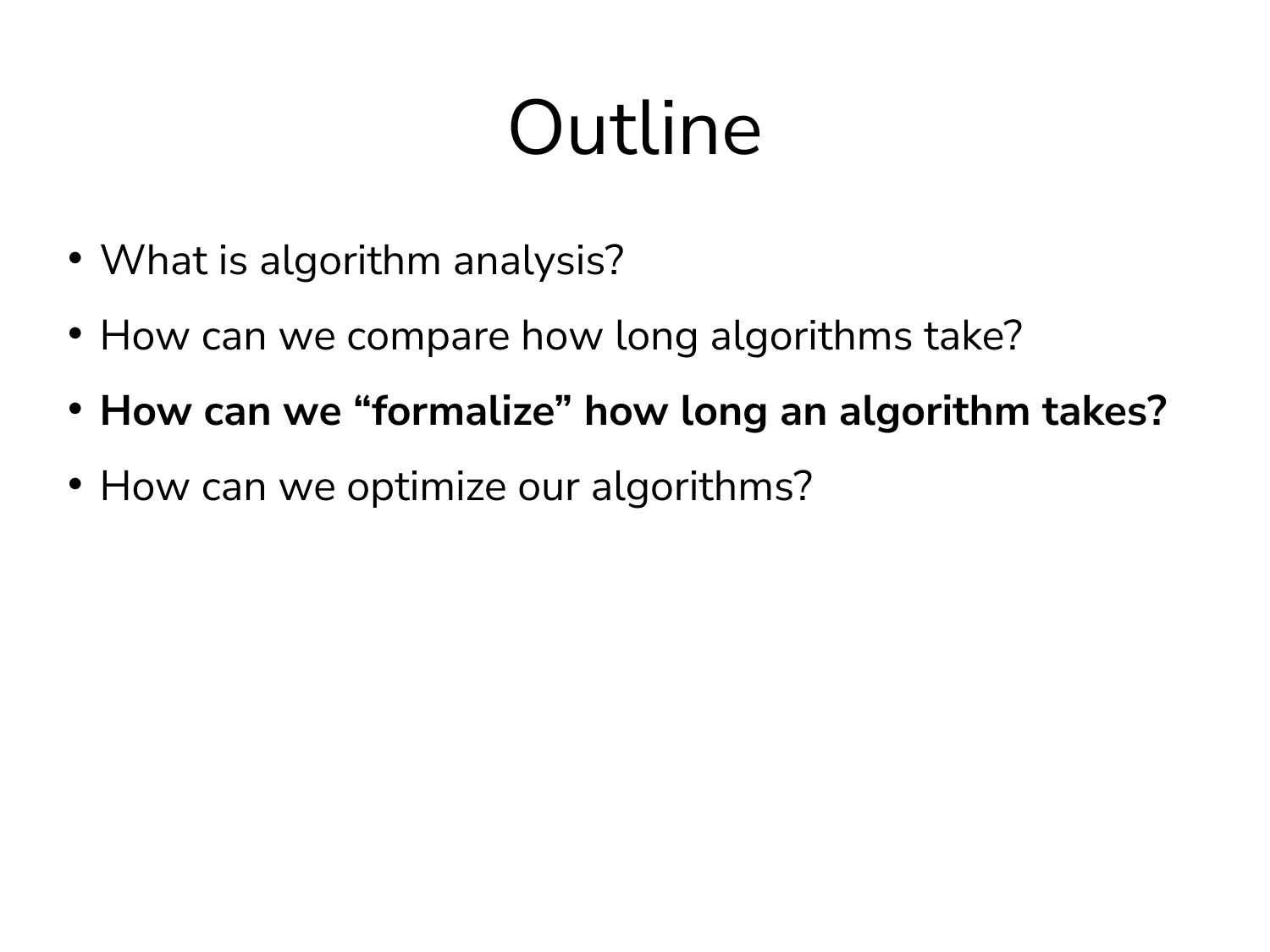

# Outline
What is algorithm analysis?
How can we compare how long algorithms take?
How can we “formalize” how long an algorithm takes?
How can we optimize our algorithms?